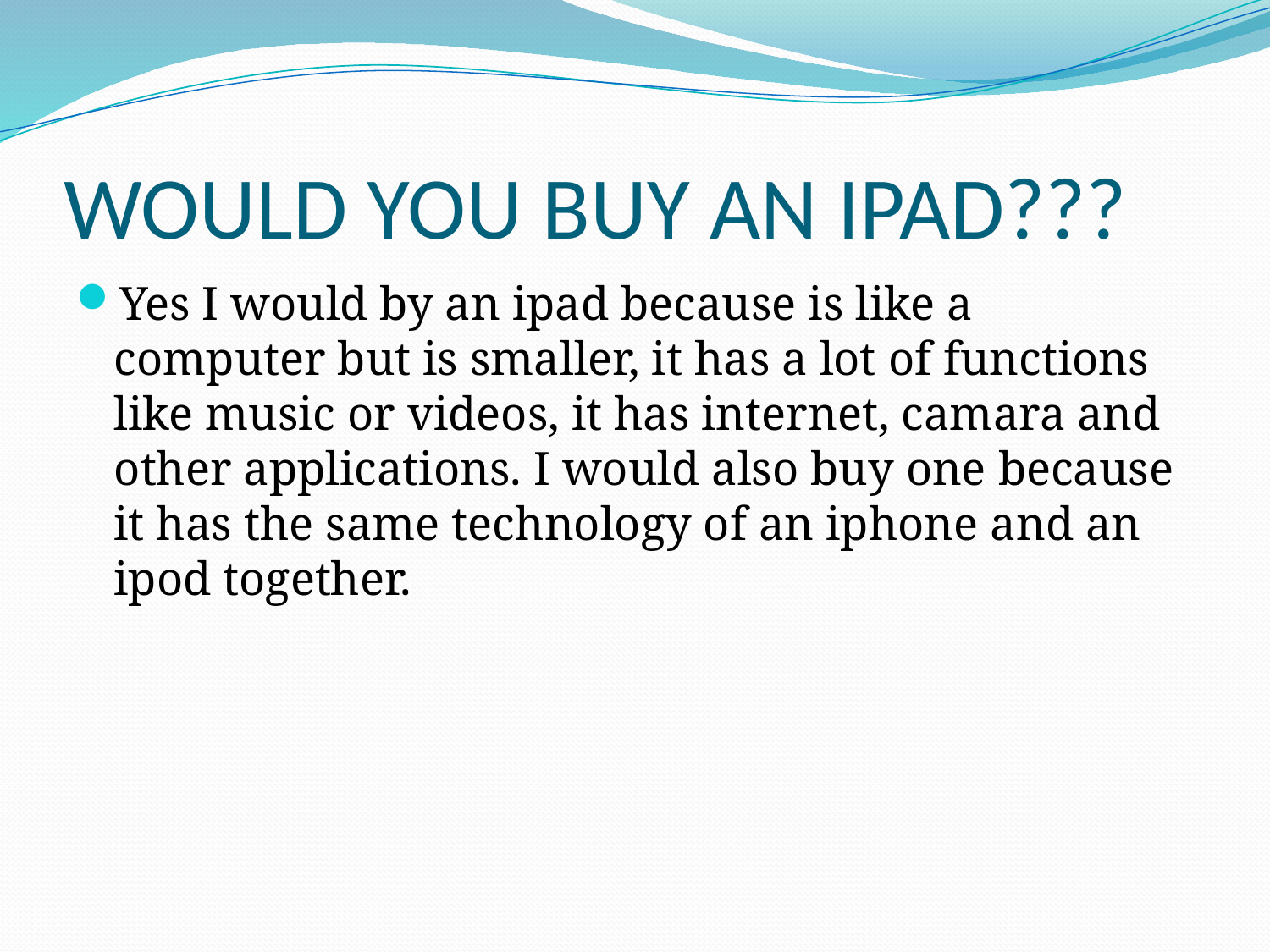

# WOULD YOU BUY AN IPAD???
Yes I would by an ipad because is like a computer but is smaller, it has a lot of functions like music or videos, it has internet, camara and other applications. I would also buy one because it has the same technology of an iphone and an ipod together.